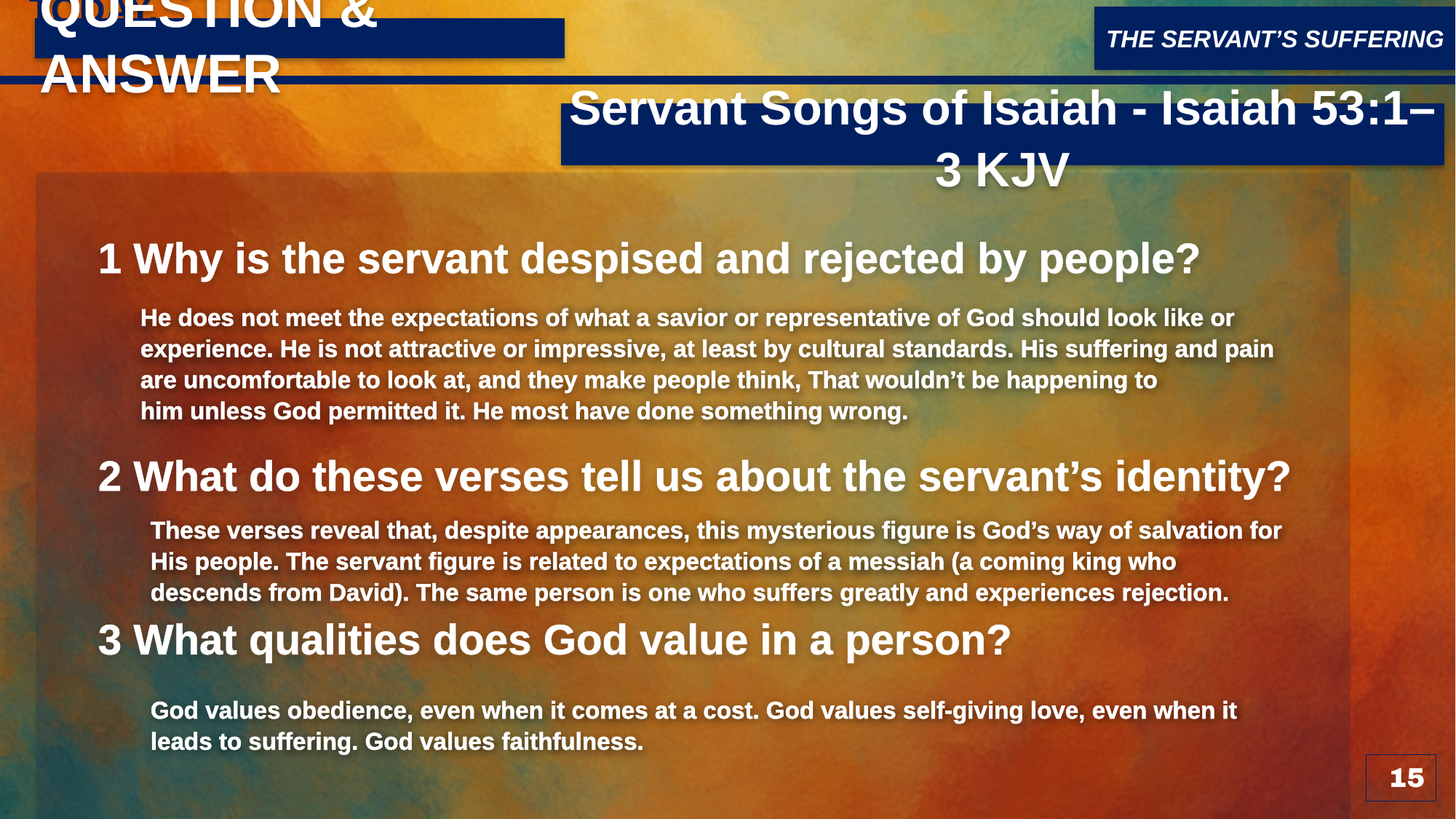

Lesson Focus: Don’t restrict the Gospel with needless rules and traditions.
Life Response: Identify examples of unbiblical rules that may needlessly restrict the Gospel today.
THE SERVANT’S SUFFERING
QUESTION & ANSWER
Servant Songs of Isaiah - Isaiah 53:1–3 KJV

1 Why is the servant despised and rejected by people?

2 What do these verses tell us about the servant’s identity?

3 What qualities does God value in a person?

He does not meet the expectations of what a savior or representative of God should look like or experience. He is not attractive or impressive, at least by cultural standards. His suffering and pain are uncomfortable to look at, and they make people think, That wouldn’t be happening to him unless God permitted it. He most have done something wrong.
These verses reveal that, despite appearances, this mysterious figure is God’s way of salvation for His people. The servant figure is related to expectations of a messiah (a coming king who descends from David). The same person is one who suffers greatly and experiences rejection.
God values obedience, even when it comes at a cost. God values self-giving love, even when it leads to suffering. God values faithfulness.
15